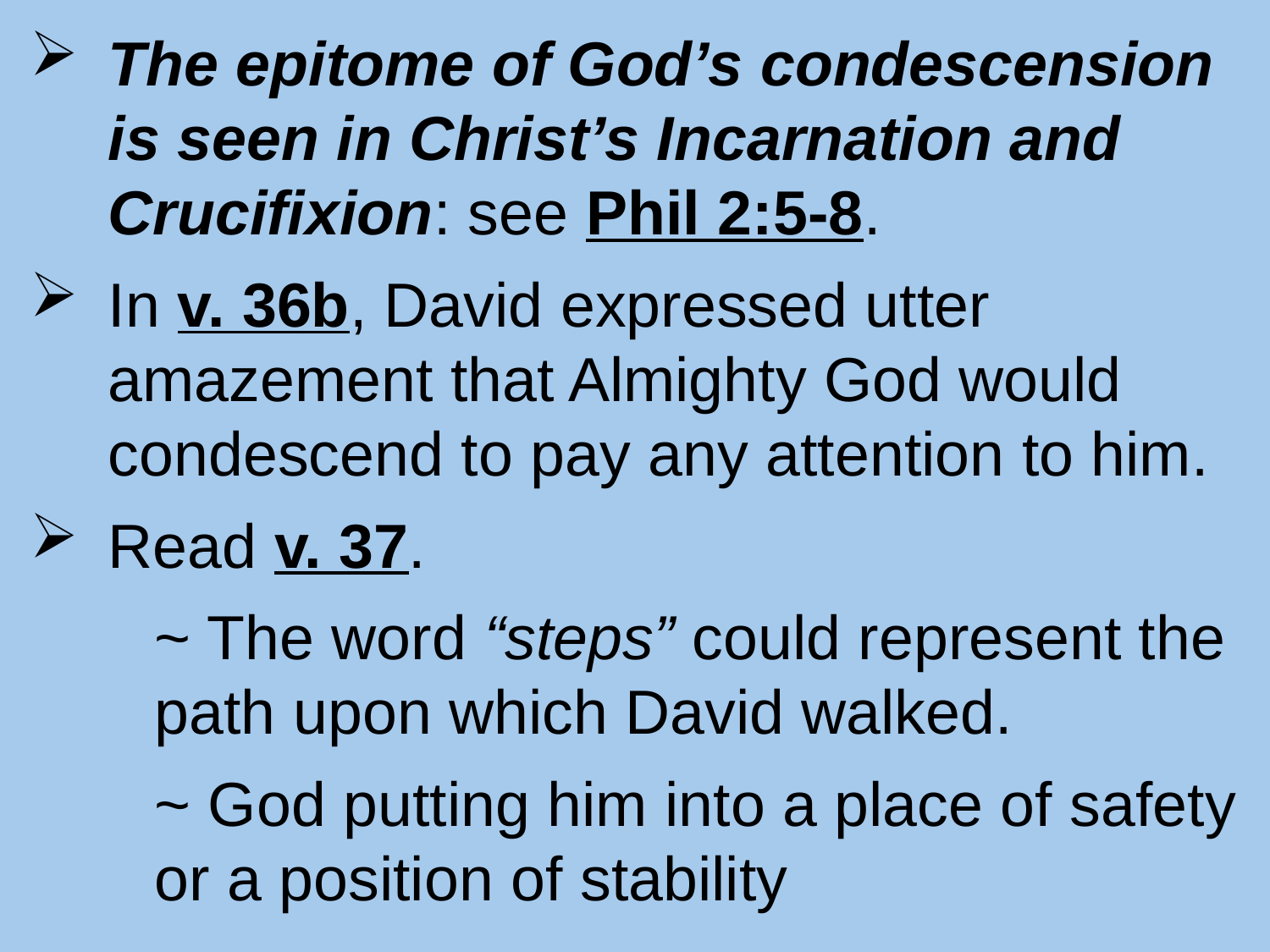

The epitome of God’s condescension is seen in Christ’s Incarnation and Crucifixion: see Phil 2:5-8.
In v. 36b, David expressed utter amazement that Almighty God would condescend to pay any attention to him.
Read v. 37.
		~ The word “steps” could represent the 					path upon which David walked.
		~ God putting him into a place of safety 					or a position of stability